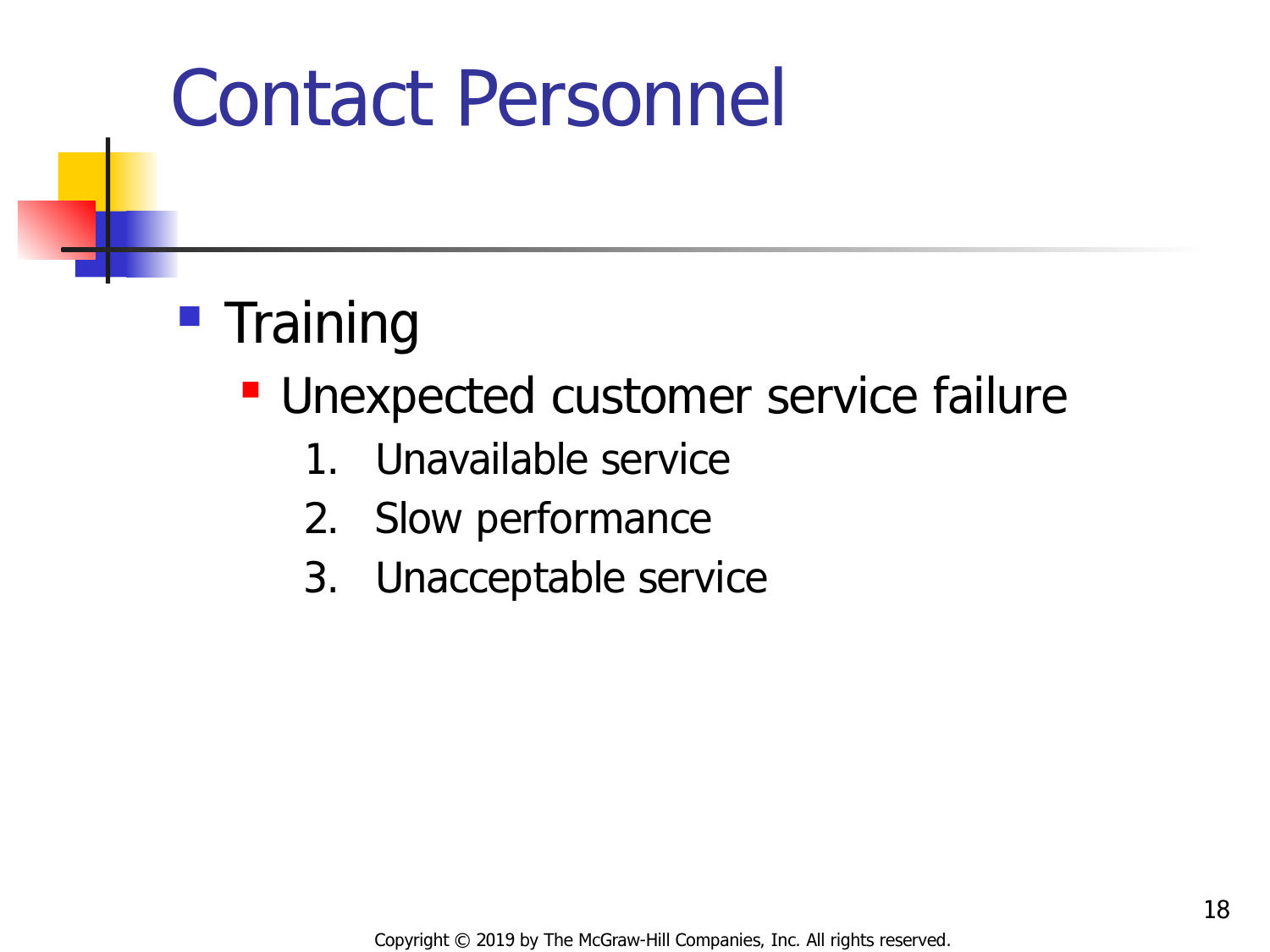

# Contact Personnel
Training
Unexpected customer service failure
Unavailable service
Slow performance
Unacceptable service
18
Copyright © 2019 by The McGraw-Hill Companies, Inc. All rights reserved.